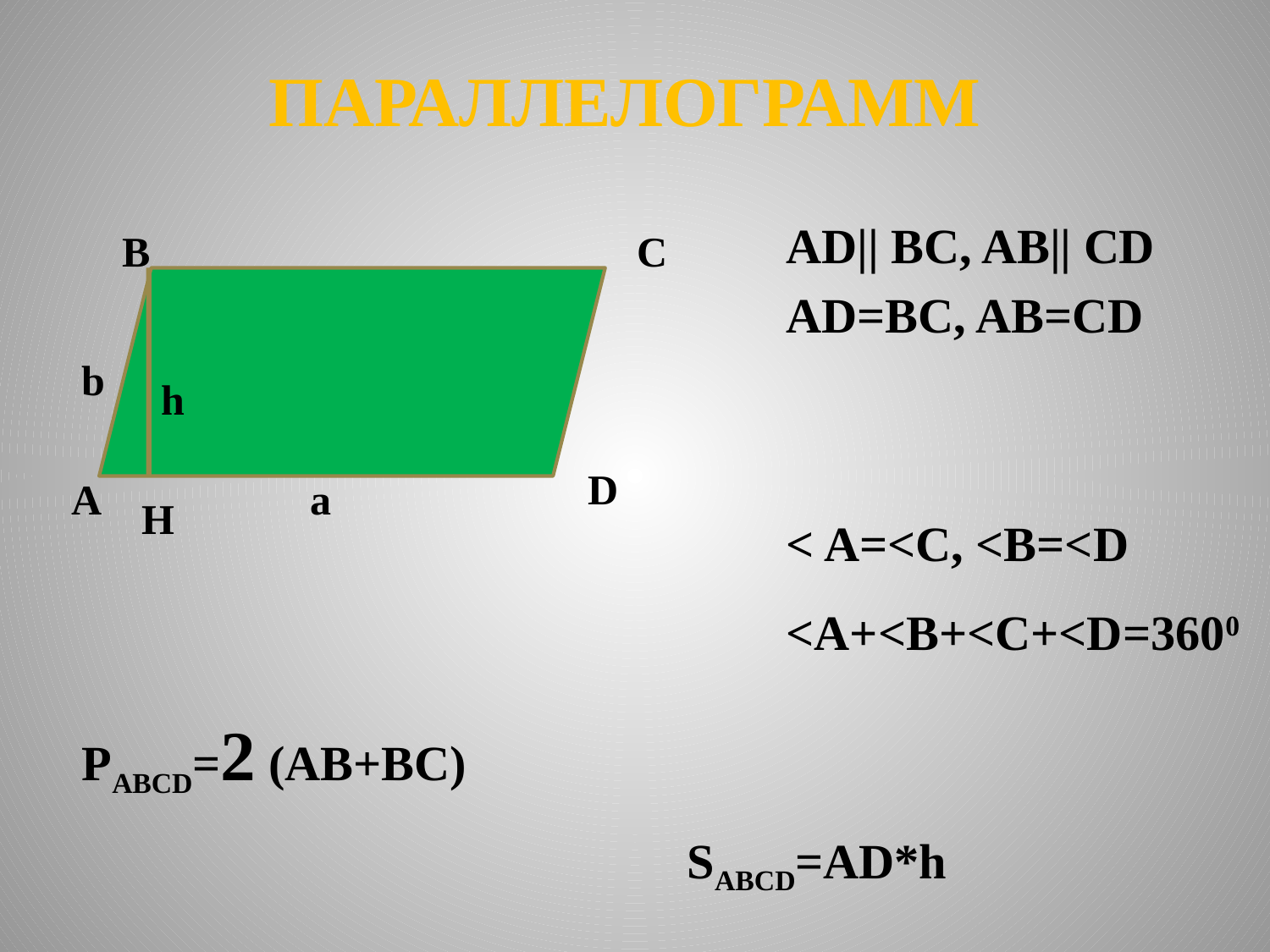

ПАРАЛЛЕЛОГРАММ
AD|| BC, AB|| CD
B
C

AD=BC, AB=CD
b
h
D
А
a
H
< A=<C, <B=<D
<A+<B+<C+<D=3600
PABCD=2 (AB+BC)
SABCD=AD*h